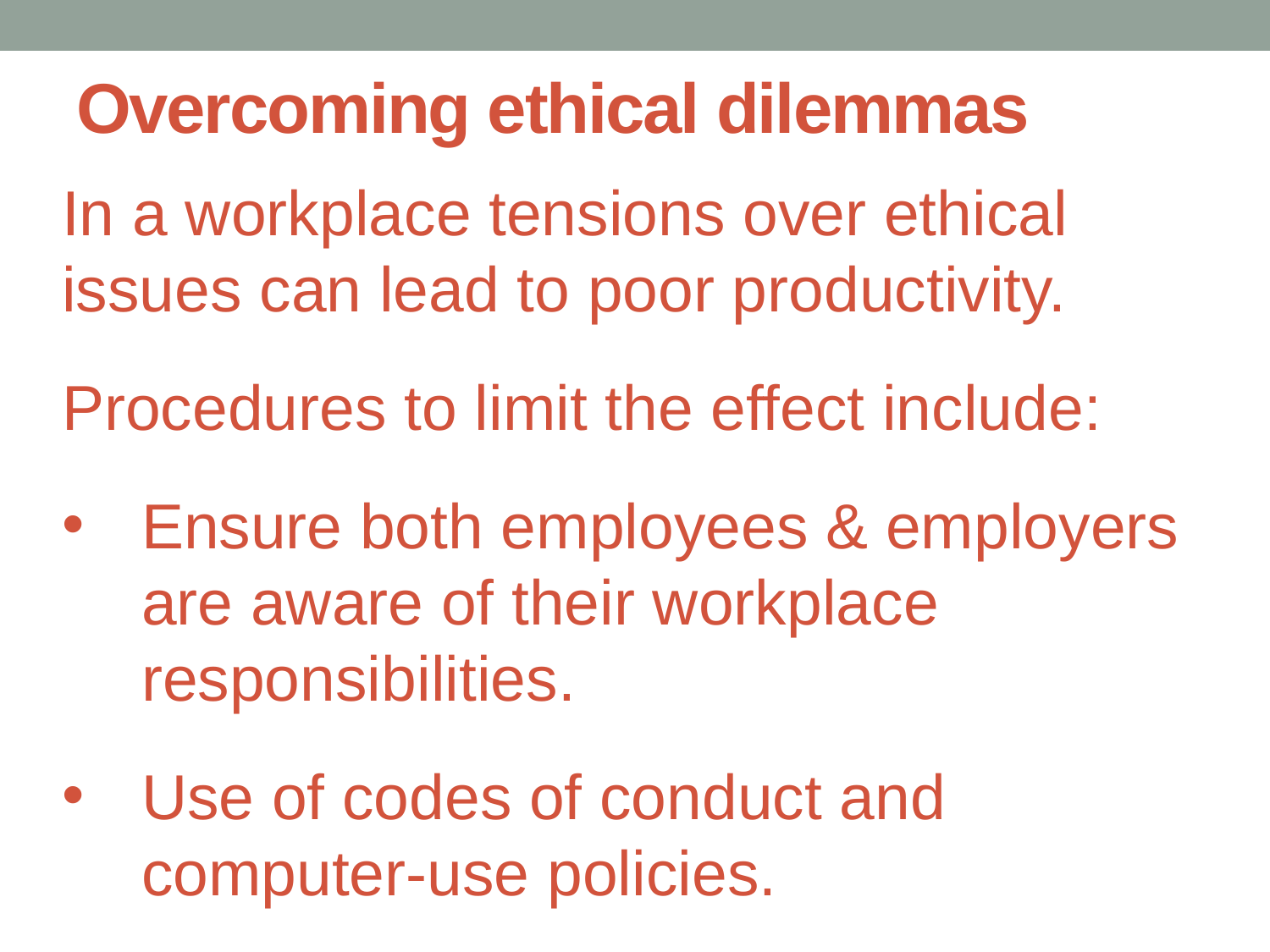

# Overcoming ethical dilemmas
In a workplace tensions over ethical issues can lead to poor productivity.
Procedures to limit the effect include:
Ensure both employees & employers are aware of their workplace responsibilities.
Use of codes of conduct and computer-use policies.